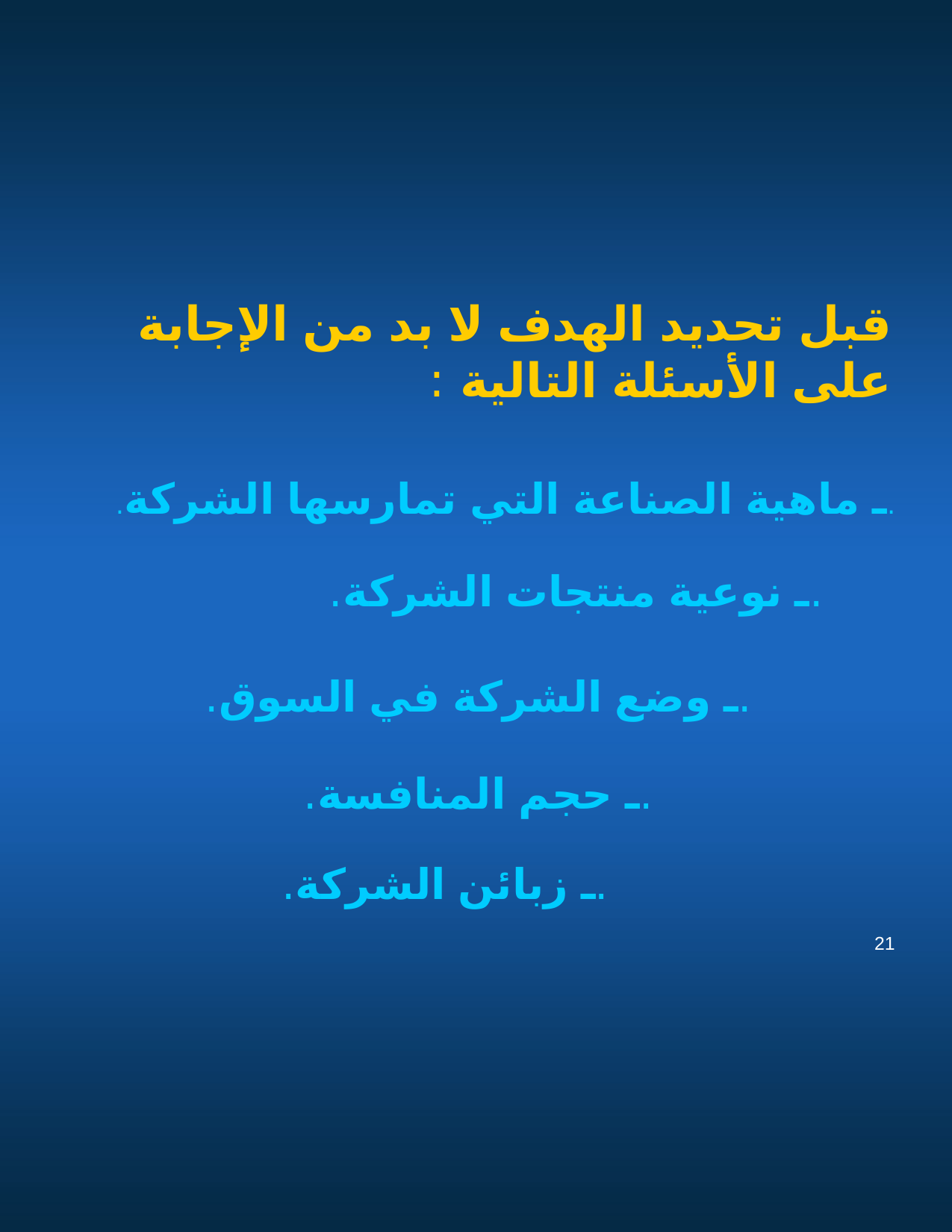

قبل تحديد الهدف لا بد من الإجابة على الأسئلة التالية :
.ـ ماهية الصناعة التي تمارسها الشركة.

.ـ نوعية منتجات الشركة.
.ـ وضع الشركة في السوق.
.ـ حجم المنافسة.
     .ـ زبائن الشركة.
21